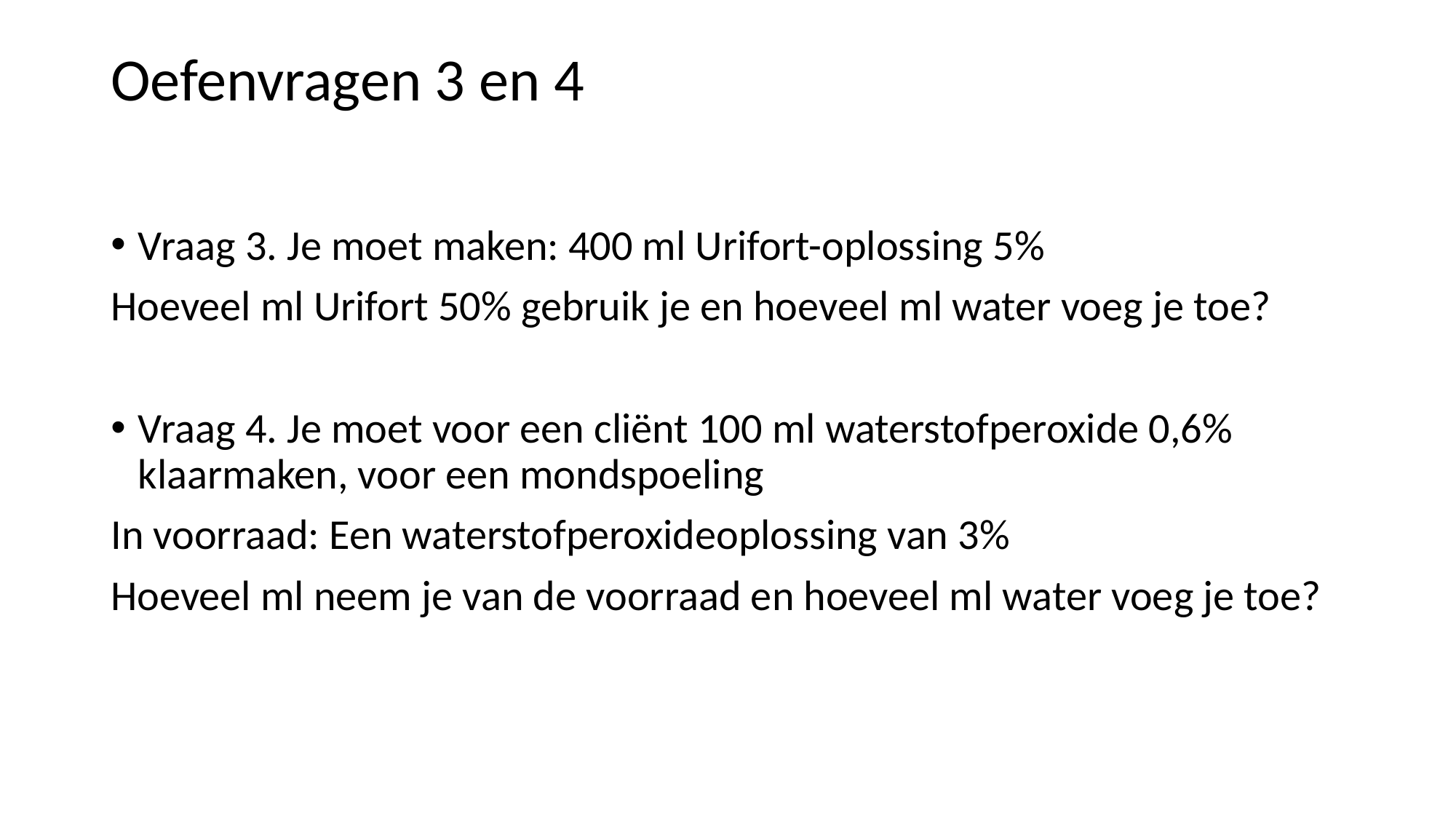

# Oefenvragen 3 en 4
Vraag 3. Je moet maken: 400 ml Urifort-oplossing 5%
Hoeveel ml Urifort 50% gebruik je en hoeveel ml water voeg je toe?

Vraag 4. Je moet voor een cliënt 100 ml waterstofperoxide 0,6% klaarmaken, voor een mondspoeling
In voorraad: Een waterstofperoxideoplossing van 3%
Hoeveel ml neem je van de voorraad en hoeveel ml water voeg je toe?